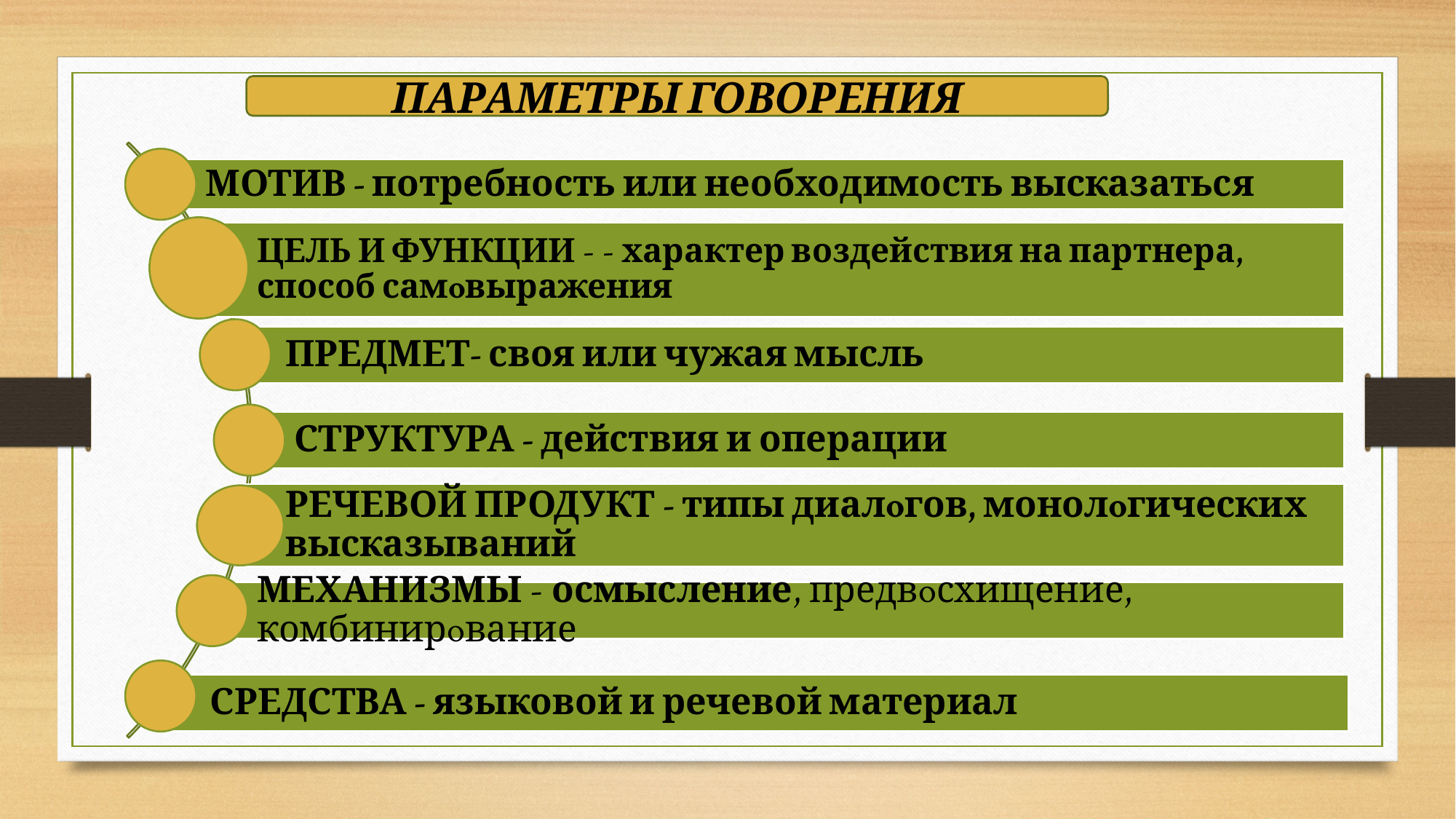

ПАРАМЕТРЫ ГОВОРЕНИЯ
МОТИВ - потребность или необходимость высказаться
ЦЕЛЬ И ФУНКЦИИ - - характер воздействия на партнера, способ самoвыражения
ПРЕДМЕТ- своя или чужая мысль
СТРУКТУРА - действия и операции
РЕЧЕВОЙ ПРОДУКТ - типы диалoгов, монолoгических высказываний
МЕХАНИЗМЫ - осмысление, предвoсхищение, комбинирoвание
СРЕДСТВА - языковой и речевой материал